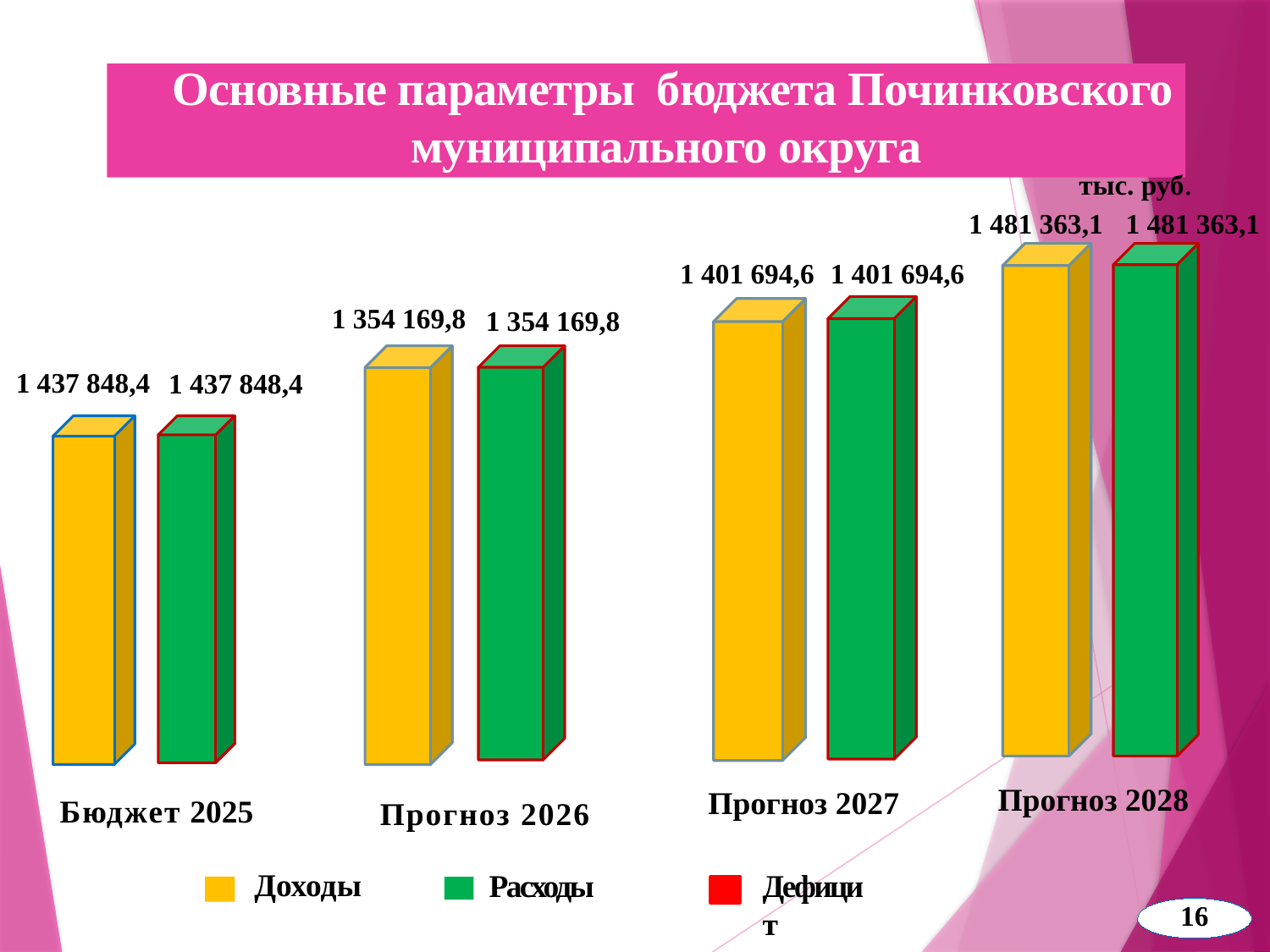

# Основные параметры  бюджета Починковского муниципального округа

тыс. руб.
1 481 363,1
1 481 363,1

1 401 694,6
1 401 694,6
1 354 169,8

1 354 169,8

1 437 848,4
1 437 848,4

Прогноз 2028
Прогноз 2027
Бюджет 2025
 Прогноз 2026
Дефицит
Доходы
Расходы

16